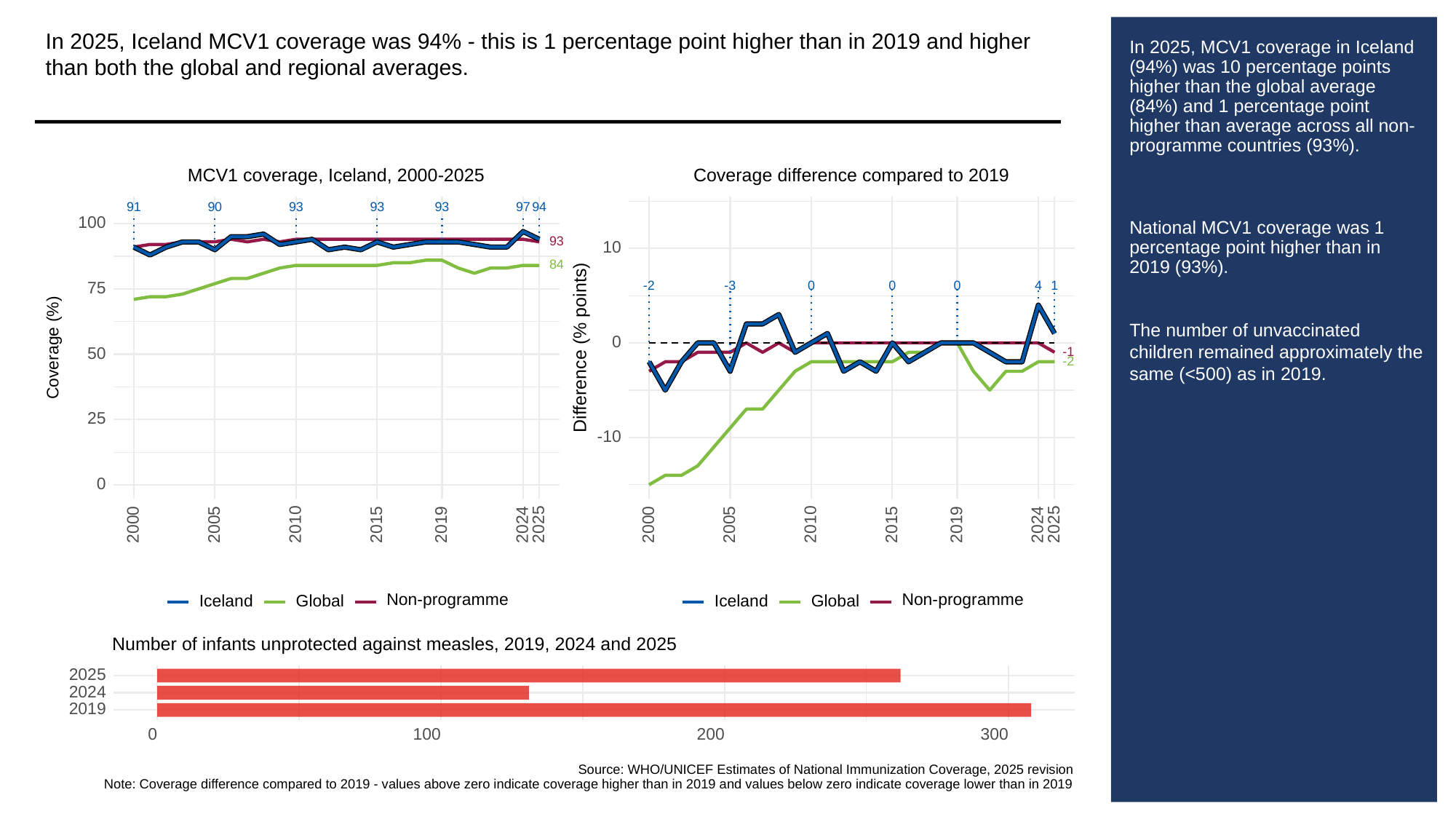

In 2025, Iceland MCV1 coverage was 94% - this is 1 percentage point higher than in 2019 and higher than both the global and regional averages.
# In 2025, MCV1 coverage in Iceland (94%) was 10 percentage points higher than the global average (84%) and 1 percentage point higher than average across all non-programme countries (93%).

National MCV1 coverage was 1 percentage point higher than in 2019 (93%).

The number of unvaccinated children remained approximately the same (<500) as in 2019.

MCV1 coverage, Iceland, 2000-2025
Coverage difference compared to 2019

93
93
93
91
90
97
94
100

93

10

84
-3
0
0
0
-2
1
4
75

0
Difference (% points)
Coverage (%)

-1
50

-2

25

-10

0

2000
2005
2010
2015
2019
2024
2025
2000
2005
2010
2015
2019
2024
2025
Non-programme
Non-programme
Global
Global
Iceland
Iceland

Number of infants unprotected against measles, 2019, 2024 and 2025

2025

2024

2019

300
0
100
200
Source: WHO/UNICEF Estimates of National Immunization Coverage, 2025 revision
Note: Coverage difference compared to 2019 - values above zero indicate coverage higher than in 2019 and values below zero indicate coverage lower than in 2019